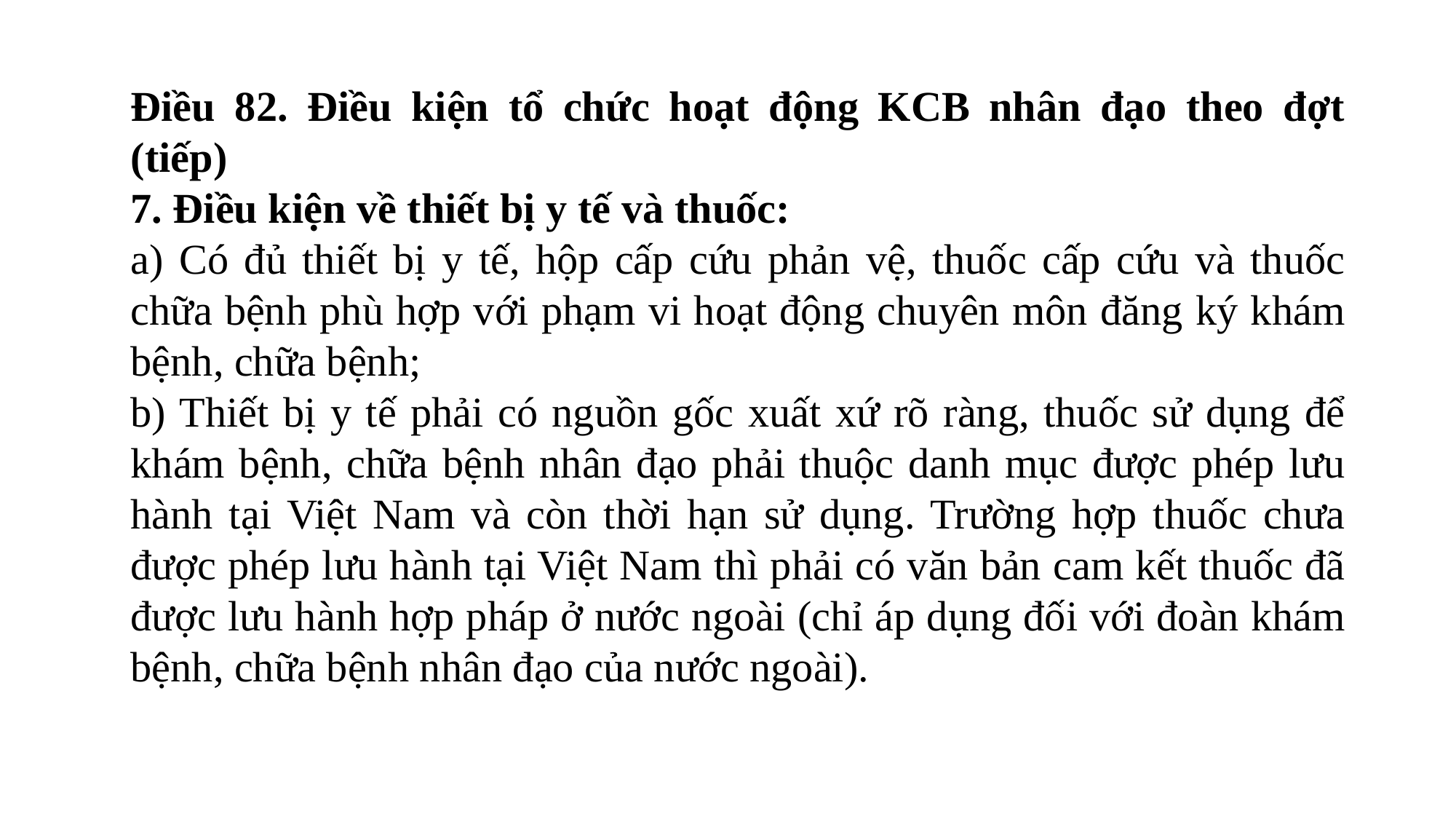

Điều 82. Điều kiện tổ chức hoạt động KCB nhân đạo theo đợt (tiếp)
7. Điều kiện về thiết bị y tế và thuốc:
a) Có đủ thiết bị y tế, hộp cấp cứu phản vệ, thuốc cấp cứu và thuốc chữa bệnh phù hợp với phạm vi hoạt động chuyên môn đăng ký khám bệnh, chữa bệnh;
b) Thiết bị y tế phải có nguồn gốc xuất xứ rõ ràng, thuốc sử dụng để khám bệnh, chữa bệnh nhân đạo phải thuộc danh mục được phép lưu hành tại Việt Nam và còn thời hạn sử dụng. Trường hợp thuốc chưa được phép lưu hành tại Việt Nam thì phải có văn bản cam kết thuốc đã được lưu hành hợp pháp ở nước ngoài (chỉ áp dụng đối với đoàn khám bệnh, chữa bệnh nhân đạo của nước ngoài).